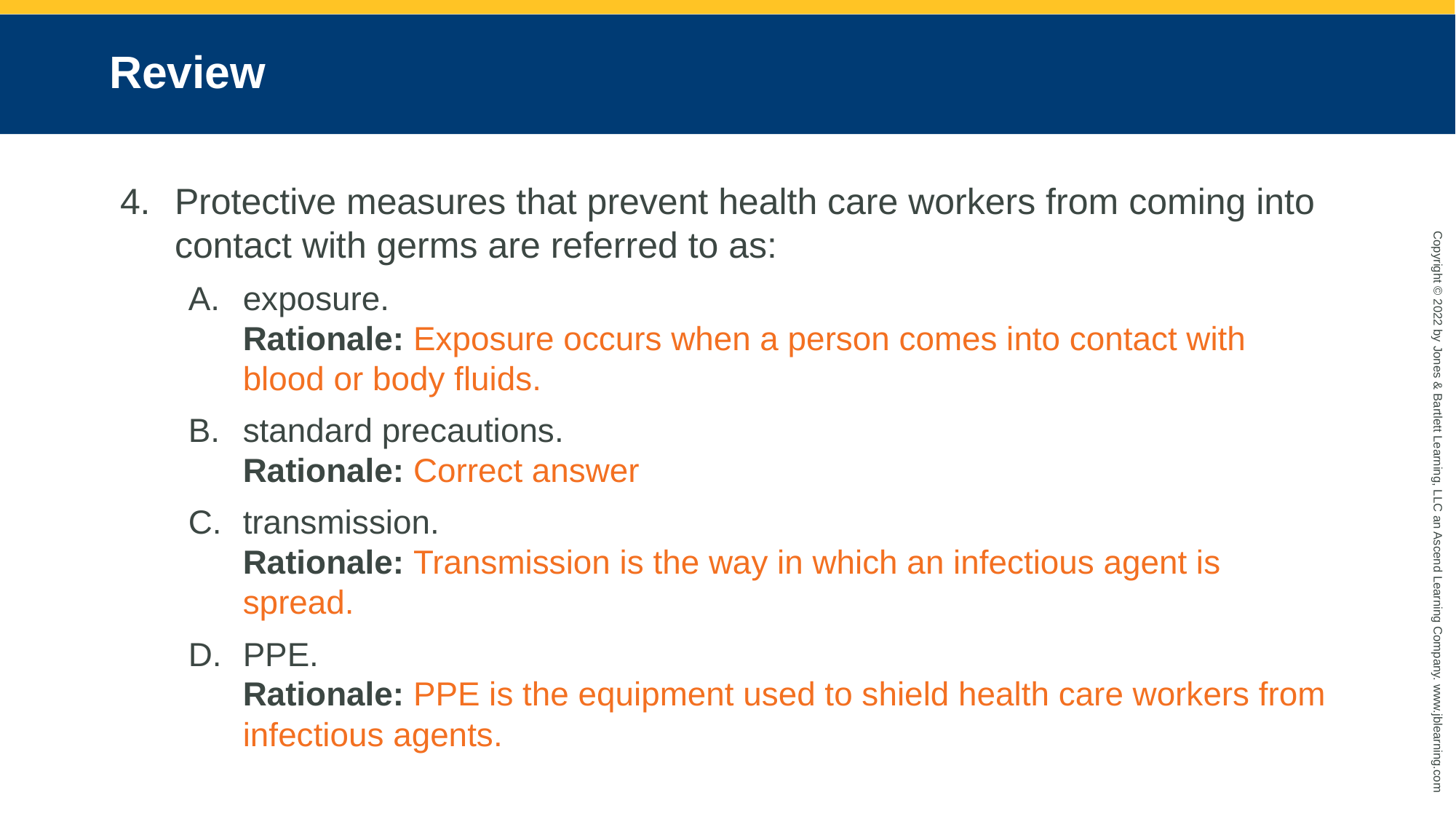

# Review
Protective measures that prevent health care workers from coming into contact with germs are referred to as:
exposure.
Rationale: Exposure occurs when a person comes into contact with blood or body fluids.
standard precautions.
Rationale: Correct answer
transmission.
Rationale: Transmission is the way in which an infectious agent is spread.
PPE.
Rationale: PPE is the equipment used to shield health care workers from infectious agents.